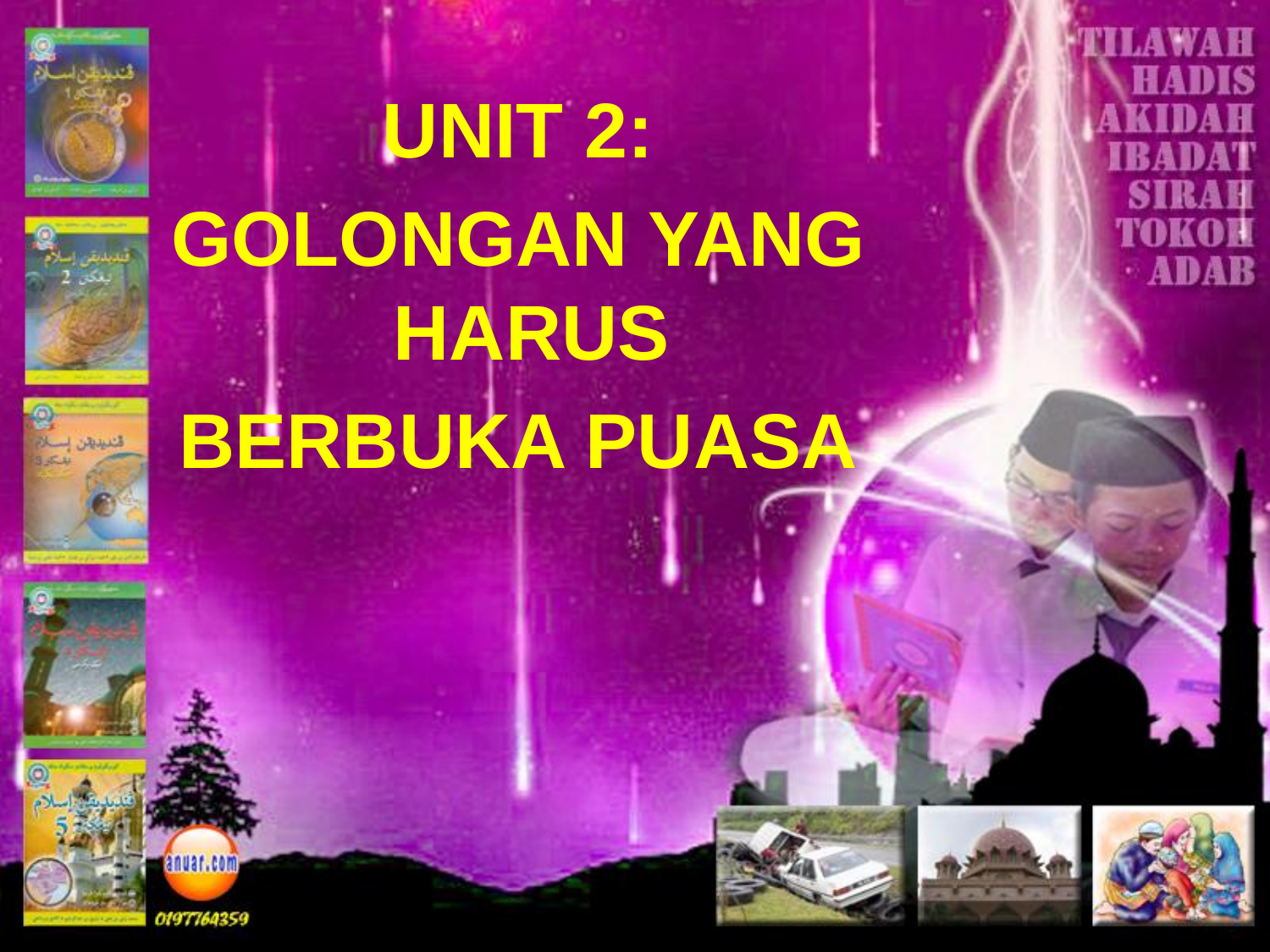

UNIT 2:
GOLONGAN YANG HARUS
BERBUKA PUASA